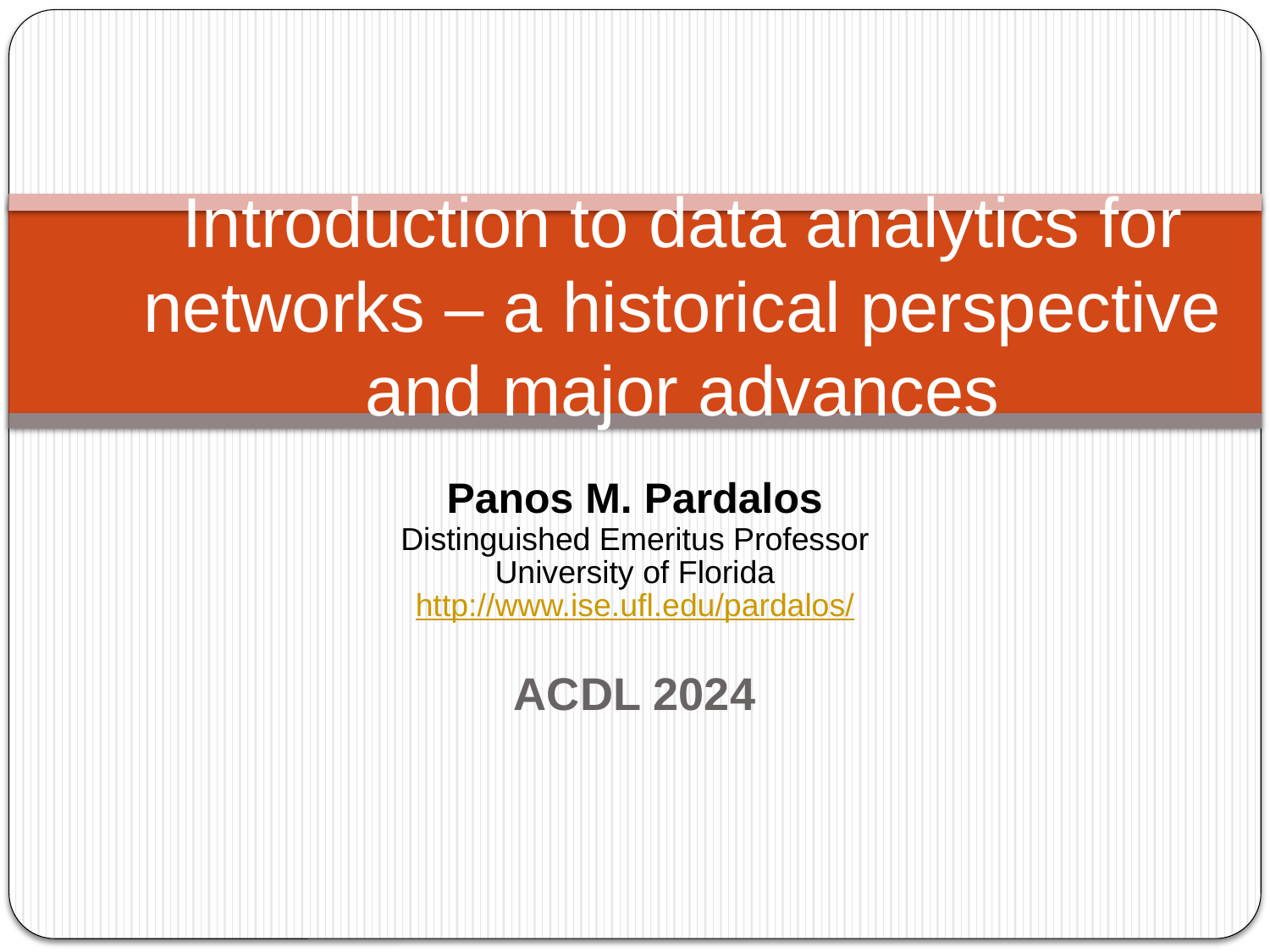

# Introduction to data analytics for networks – a historical perspective and major advances
Panos M. Pardalos
Distinguished Emeritus Professor
University of Florida
http://www.ise.ufl.edu/pardalos/

ACDL 2024